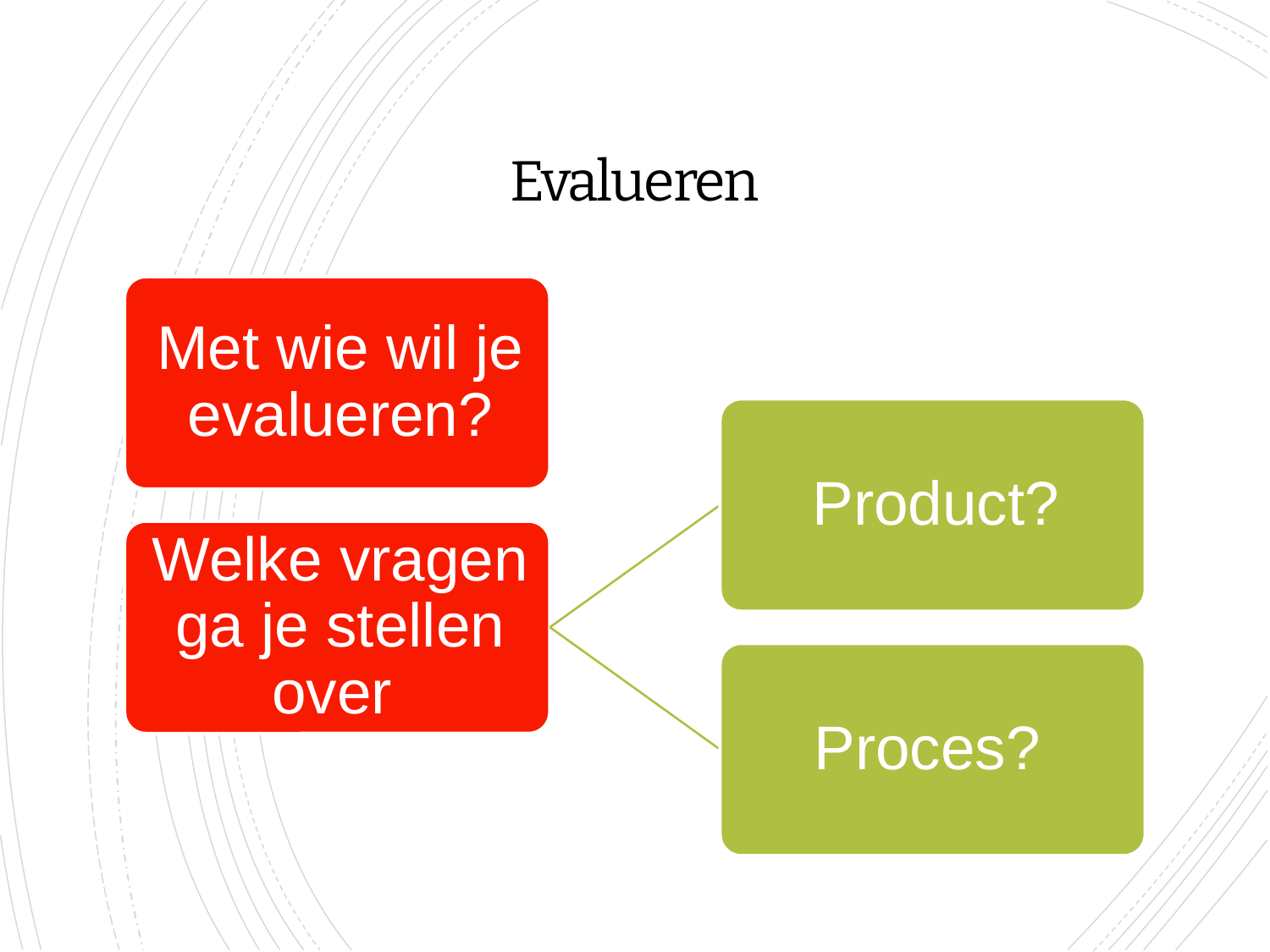

# Evalueren
Met wie wil je evalueren?
Welke vragen ga je stellen over

Product?

Proces?